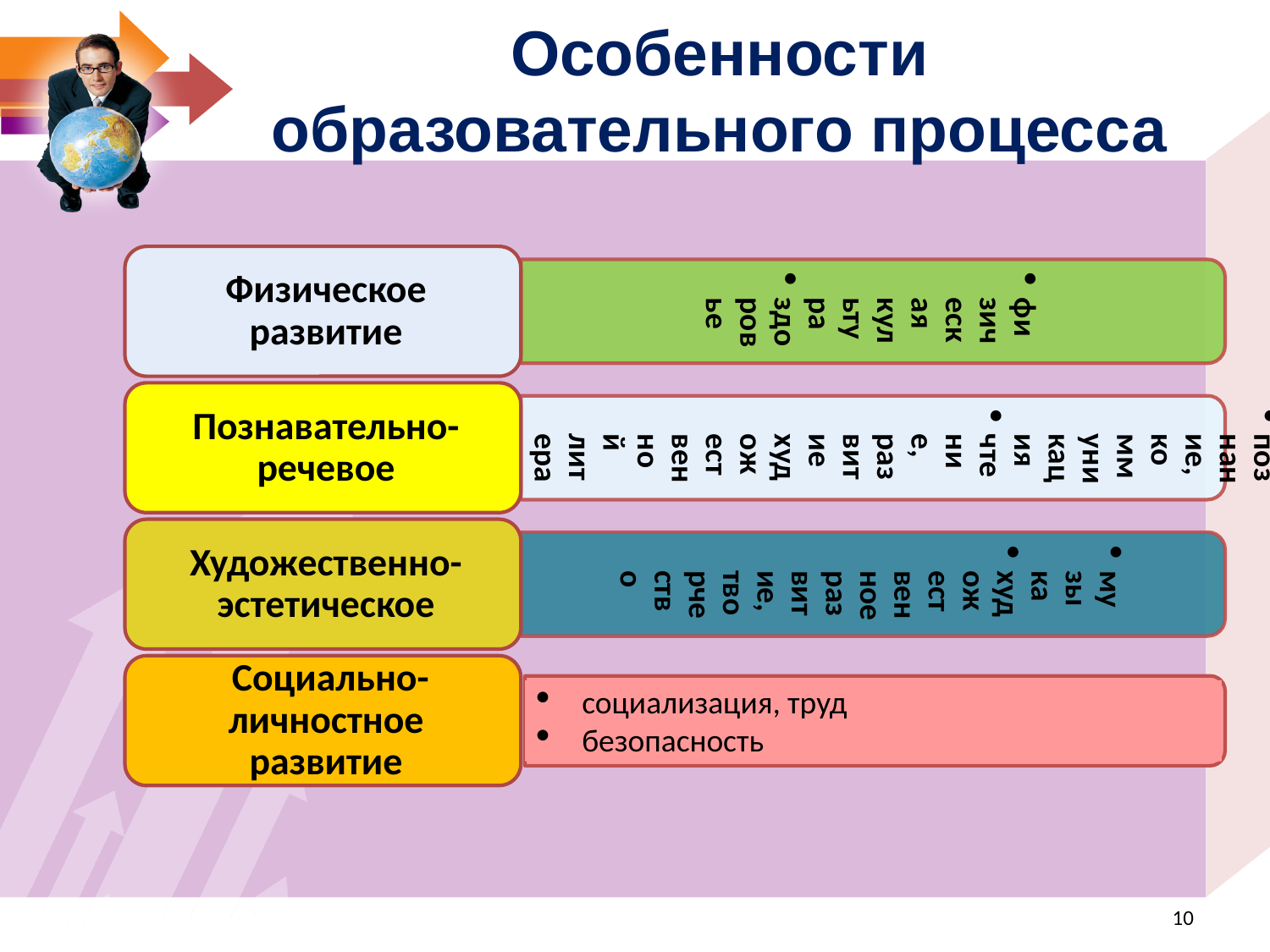

физическая культура
здоровье
Особенности образовательного процесса
познание, коммуникация
чтение, развитие художественной литературы
музыка
художественное развитие, творчество
Физическое развитие

Познавательно-речевое
Художественно-эстетическое
 Социально-личностное развитие
  социализация, труд
  безопасность

10